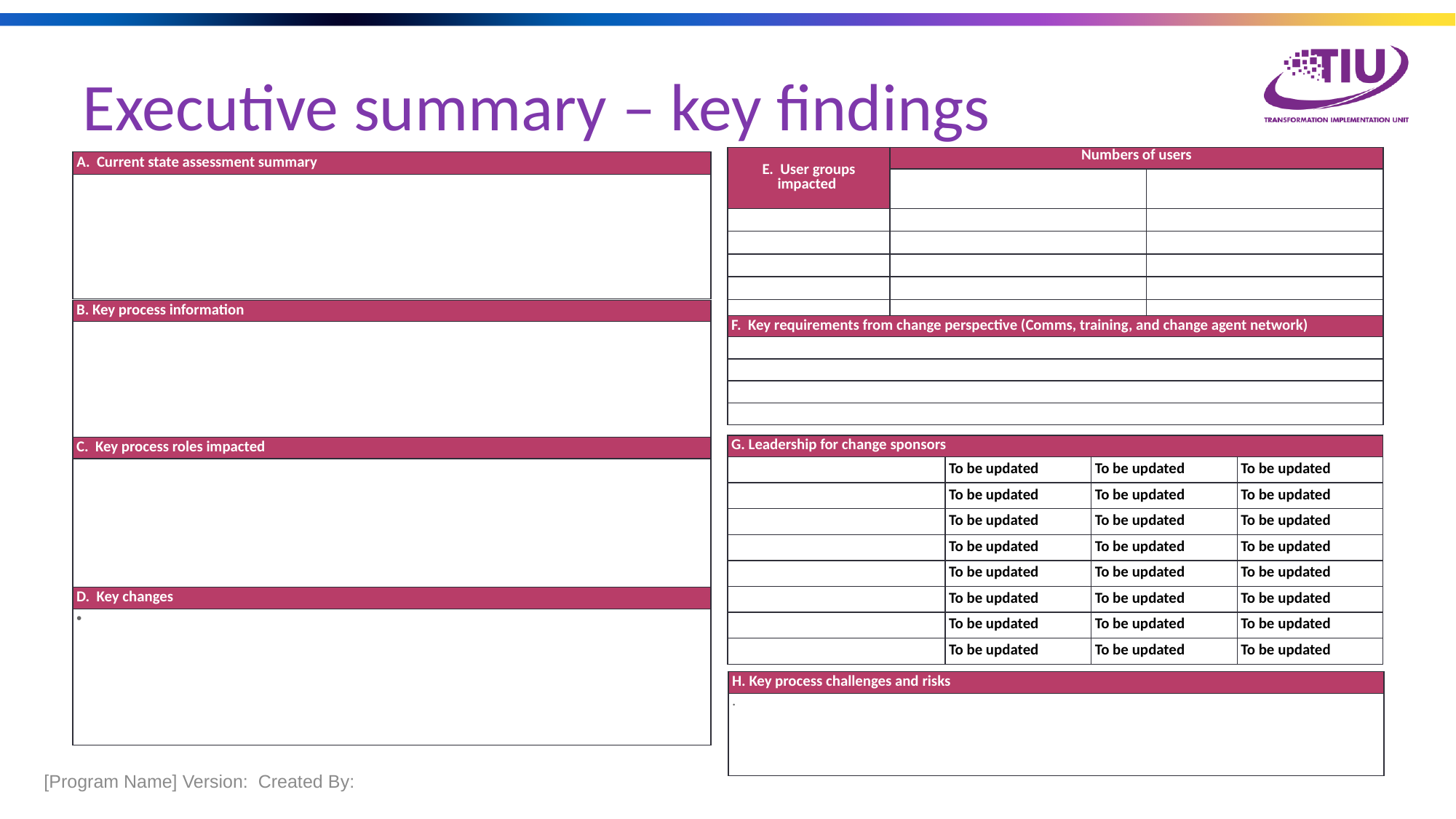

Executive summary – key findings
| E. User groups impacted | Numbers of users |  |
| --- | --- | --- |
|  | CLIENT SERVING PROFESSIONAL | RESOURCE ADMIN |
|  |  |  |
|  |  |  |
|  |  |  |
|  |  |  |
|  |  |  |
| A. Current state assessment summary |
| --- |
|  |
| B. Key process information |
| --- |
|  |
| C.  Key process roles impacted |
|  |
| D. Key changes |
|  |
| F. Key requirements from change perspective (Comms, training, and change agent network) |
| --- |
|  |
|  |
|  |
|  |
| G. Leadership for change sponsors |  |  |  |
| --- | --- | --- | --- |
|  | To be updated | To be updated | To be updated |
|  | To be updated | To be updated | To be updated |
|  | To be updated | To be updated | To be updated |
|  | To be updated | To be updated | To be updated |
|  | To be updated | To be updated | To be updated |
|  | To be updated | To be updated | To be updated |
|  | To be updated | To be updated | To be updated |
|  | To be updated | To be updated | To be updated |
| H. Key process challenges and risks |
| --- |
| . |
 [Program Name] Version:  Created By: